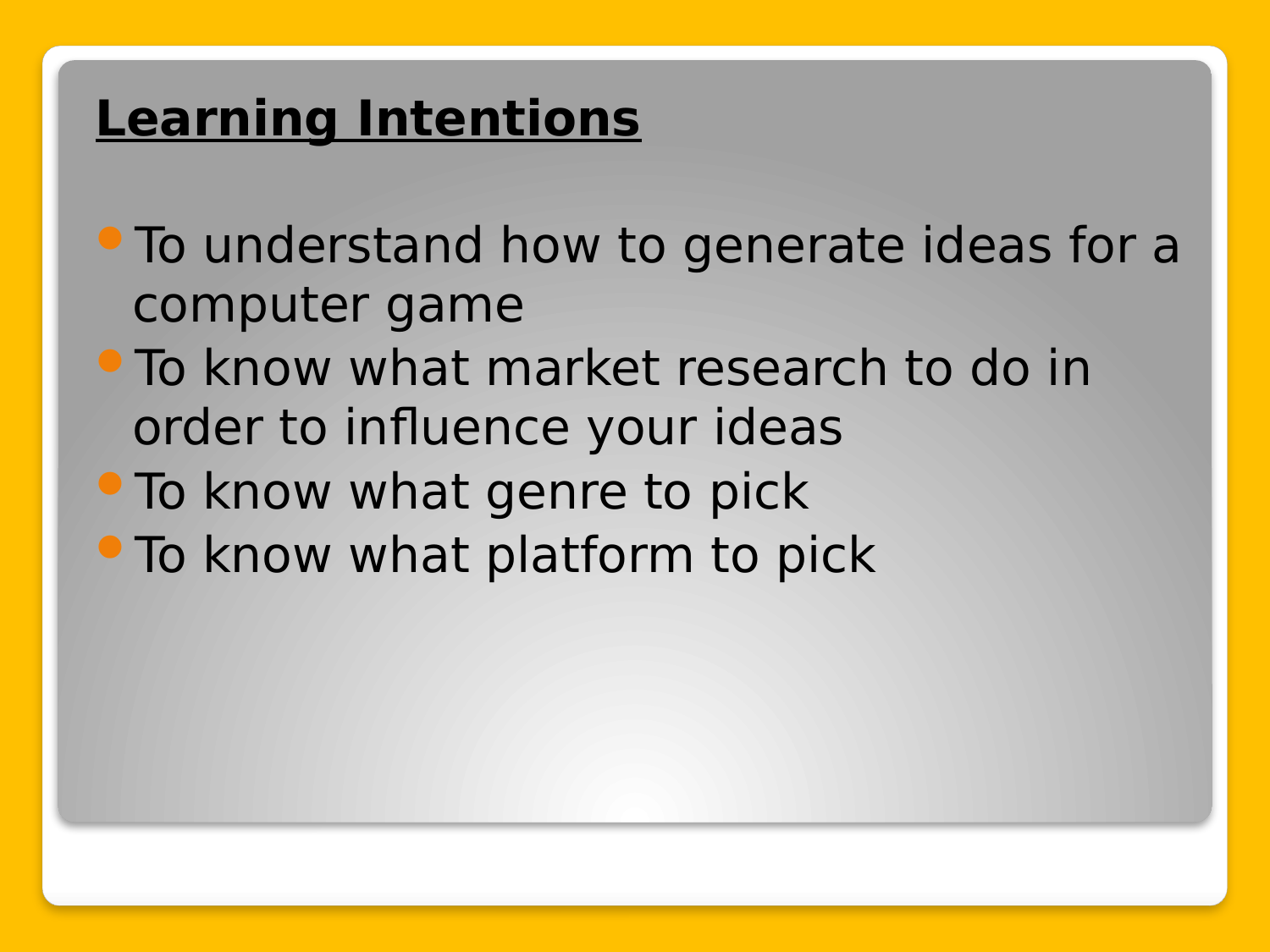

Learning Intentions

To understand how to generate ideas for a computer game
To know what market research to do in order to influence your ideas
To know what genre to pick
To know what platform to pick